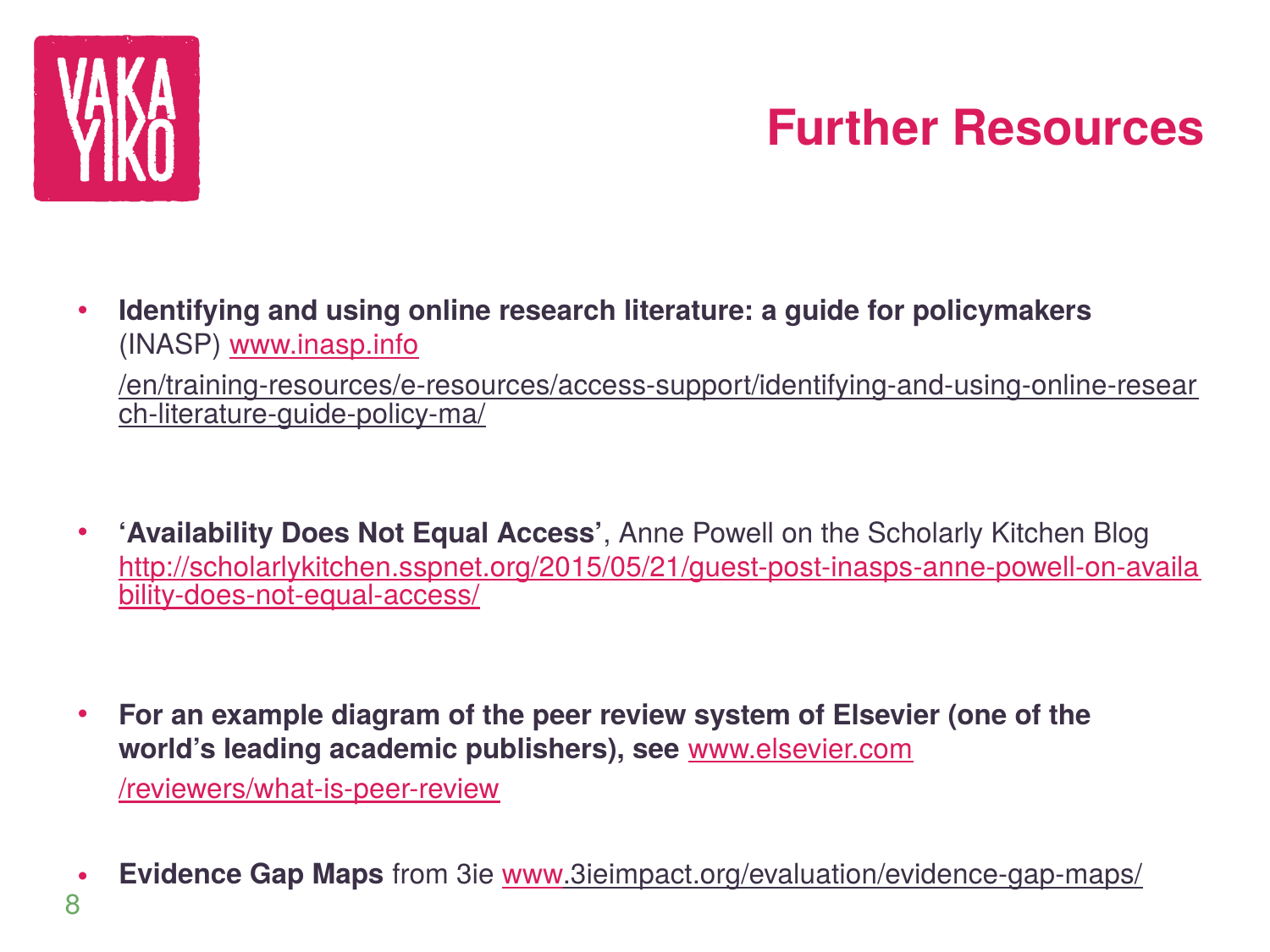

# Further Resources
Identifying and using online research literature: a guide for policymakers (INASP) www.inasp.info/en/training-resources/e-resources/access-support/identifying-and-using-online-research-literature-guide-policy-ma/

‘Availability Does Not Equal Access’, Anne Powell on the Scholarly Kitchen Blog http://scholarlykitchen.sspnet.org/2015/05/21/guest-post-inasps-anne-powell-on-availability-does-not-equal-access/

For an example diagram of the peer review system of Elsevier (one of the world’s leading academic publishers), see www.elsevier.com/reviewers/what-is-peer-review

Evidence Gap Maps from 3ie www.3ieimpact.org/evaluation/evidence-gap-maps/

8